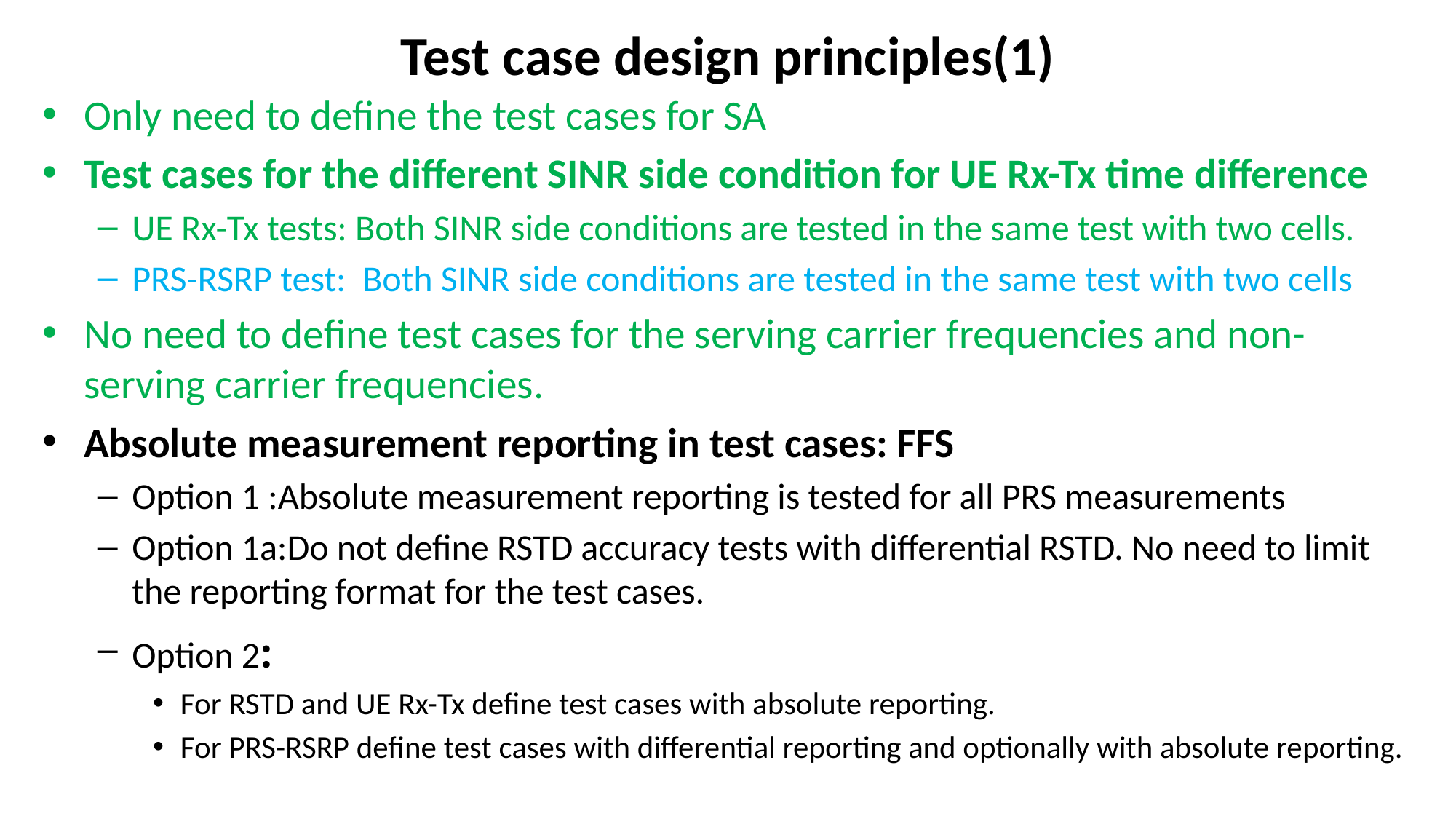

# Test case design principles(1)
Only need to define the test cases for SA
Test cases for the different SINR side condition for UE Rx-Tx time difference
UE Rx-Tx tests: Both SINR side conditions are tested in the same test with two cells.
PRS-RSRP test:  Both SINR side conditions are tested in the same test with two cells
No need to define test cases for the serving carrier frequencies and non-serving carrier frequencies.
Absolute measurement reporting in test cases: FFS
Option 1 :Absolute measurement reporting is tested for all PRS measurements
Option 1a:Do not define RSTD accuracy tests with differential RSTD. No need to limit the reporting format for the test cases.
Option 2:
For RSTD and UE Rx-Tx define test cases with absolute reporting.
For PRS-RSRP define test cases with differential reporting and optionally with absolute reporting.